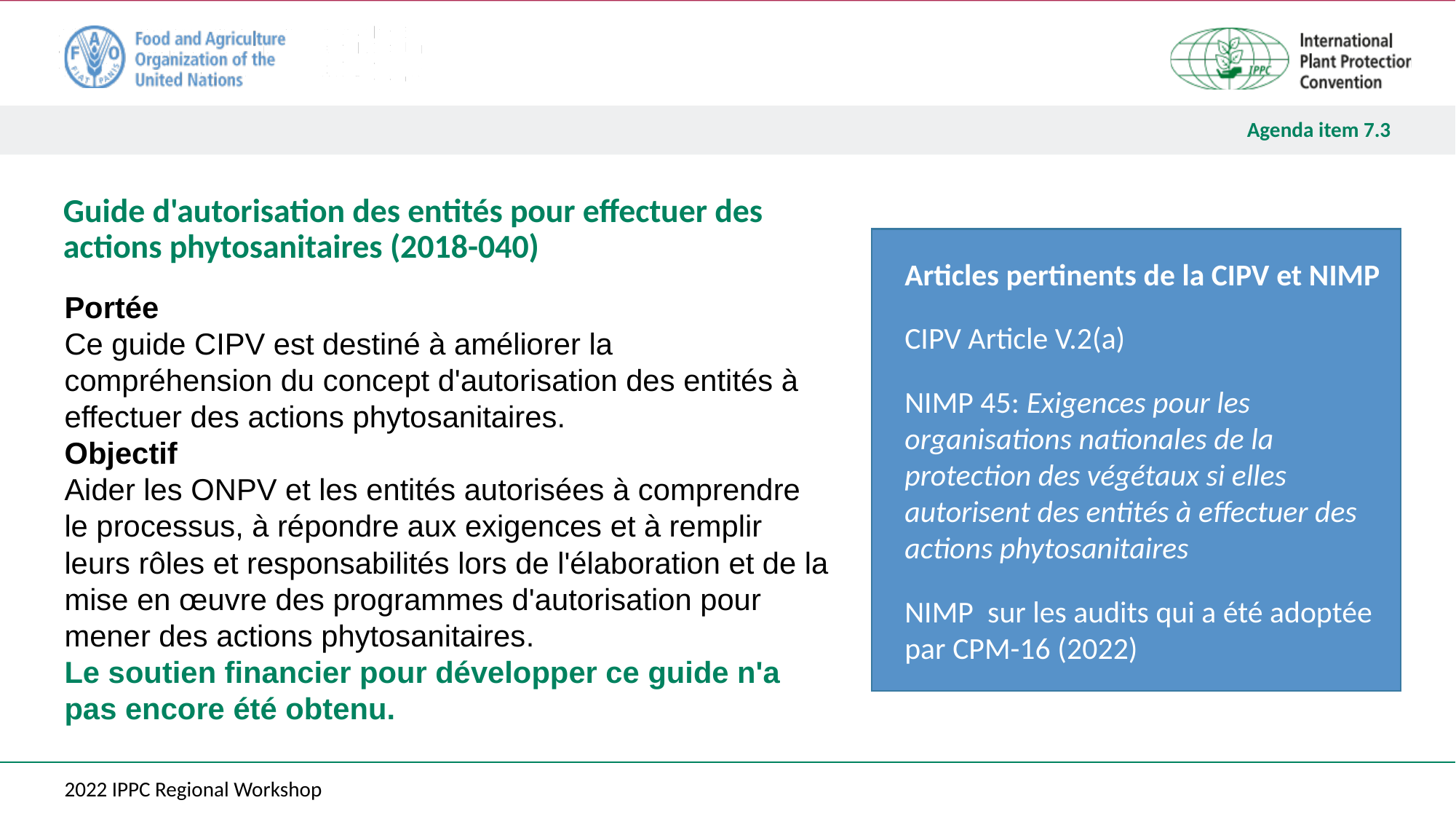

# Guide d'autorisation des entités pour effectuer des actions phytosanitaires (2018-040)
Articles pertinents de la CIPV et NIMP
CIPV Article V.2(a)
NIMP 45: Exigences pour les organisations nationales de la protection des végétaux si elles autorisent des entités à effectuer des actions phytosanitaires
NIMP  sur les audits qui a été adoptée par CPM-16 (2022)
Portée
Ce guide CIPV est destiné à améliorer la compréhension du concept d'autorisation des entités à effectuer des actions phytosanitaires.
Objectif
Aider les ONPV et les entités autorisées à comprendre le processus, à répondre aux exigences et à remplir leurs rôles et responsabilités lors de l'élaboration et de la mise en œuvre des programmes d'autorisation pour mener des actions phytosanitaires.
Le soutien financier pour développer ce guide n'a pas encore été obtenu.